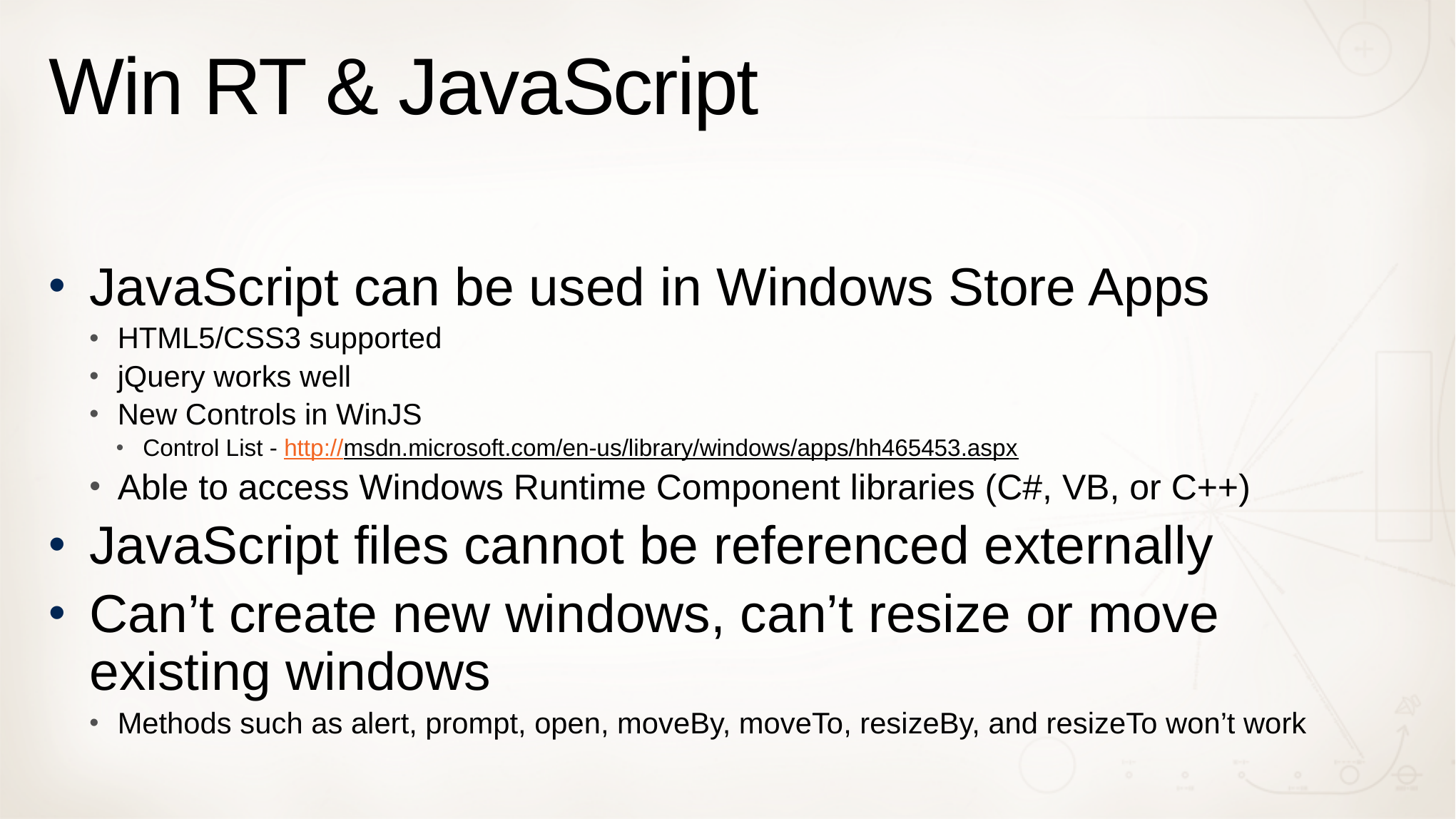

# Win RT & JavaScript
JavaScript can be used in Windows Store Apps
HTML5/CSS3 supported
jQuery works well
New Controls in WinJS
Control List - http://msdn.microsoft.com/en-us/library/windows/apps/hh465453.aspx
Able to access Windows Runtime Component libraries (C#, VB, or C++)
JavaScript files cannot be referenced externally
Can’t create new windows, can’t resize or move existing windows
Methods such as alert, prompt, open, moveBy, moveTo, resizeBy, and resizeTo won’t work